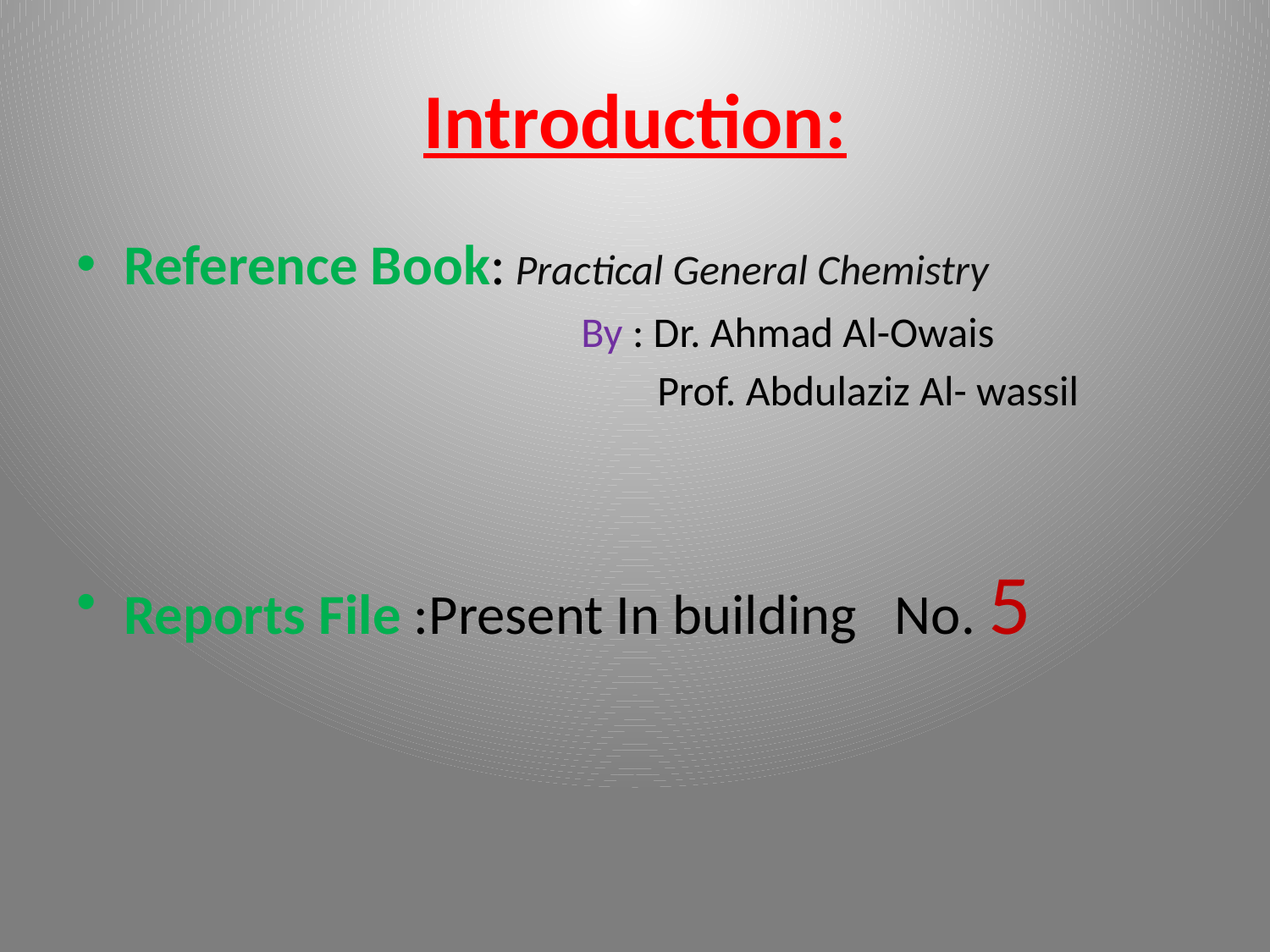

# Introduction:
Reference Book: Practical General Chemistry
                                                     By : Dr. Ahmad Al-Owais
                                                             Prof. Abdulaziz Al- wassil

Reports File :Present In building   No. 5